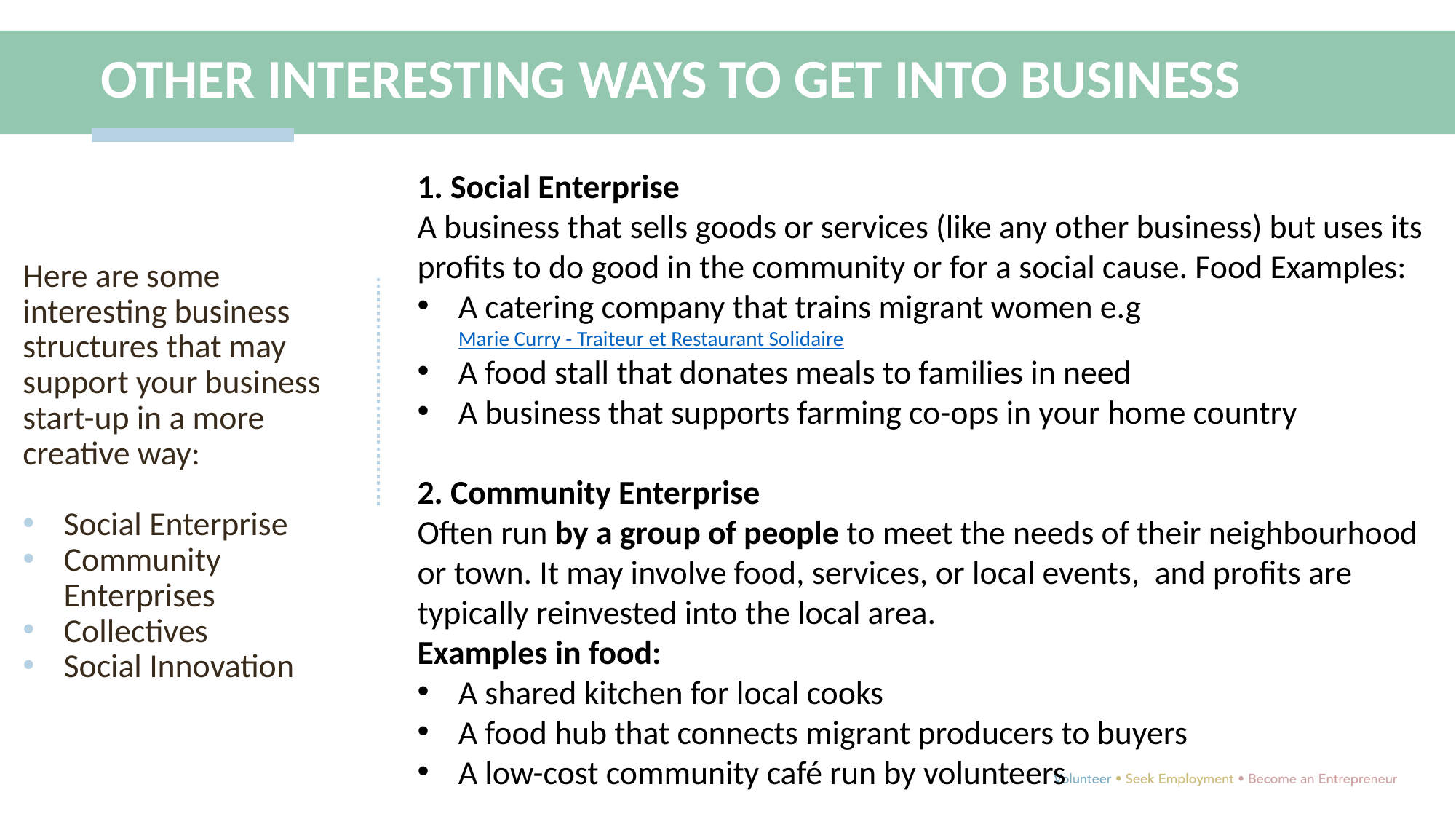

OTHER INTERESTING WAYS TO GET INTO BUSINESS
1. Social Enterprise
A business that sells goods or services (like any other business) but uses its profits to do good in the community or for a social cause. Food Examples:
A catering company that trains migrant women e.g Marie Curry - Traiteur et Restaurant Solidaire
A food stall that donates meals to families in need
A business that supports farming co-ops in your home country

2. Community Enterprise
Often run by a group of people to meet the needs of their neighbourhood or town. It may involve food, services, or local events,  and profits are typically reinvested into the local area.
Examples in food:
A shared kitchen for local cooks
A food hub that connects migrant producers to buyers
A low-cost community café run by volunteers

Here are some interesting business structures that may support your business start-up in a more creative way:

Social Enterprise
Community Enterprises
Collectives
Social Innovation